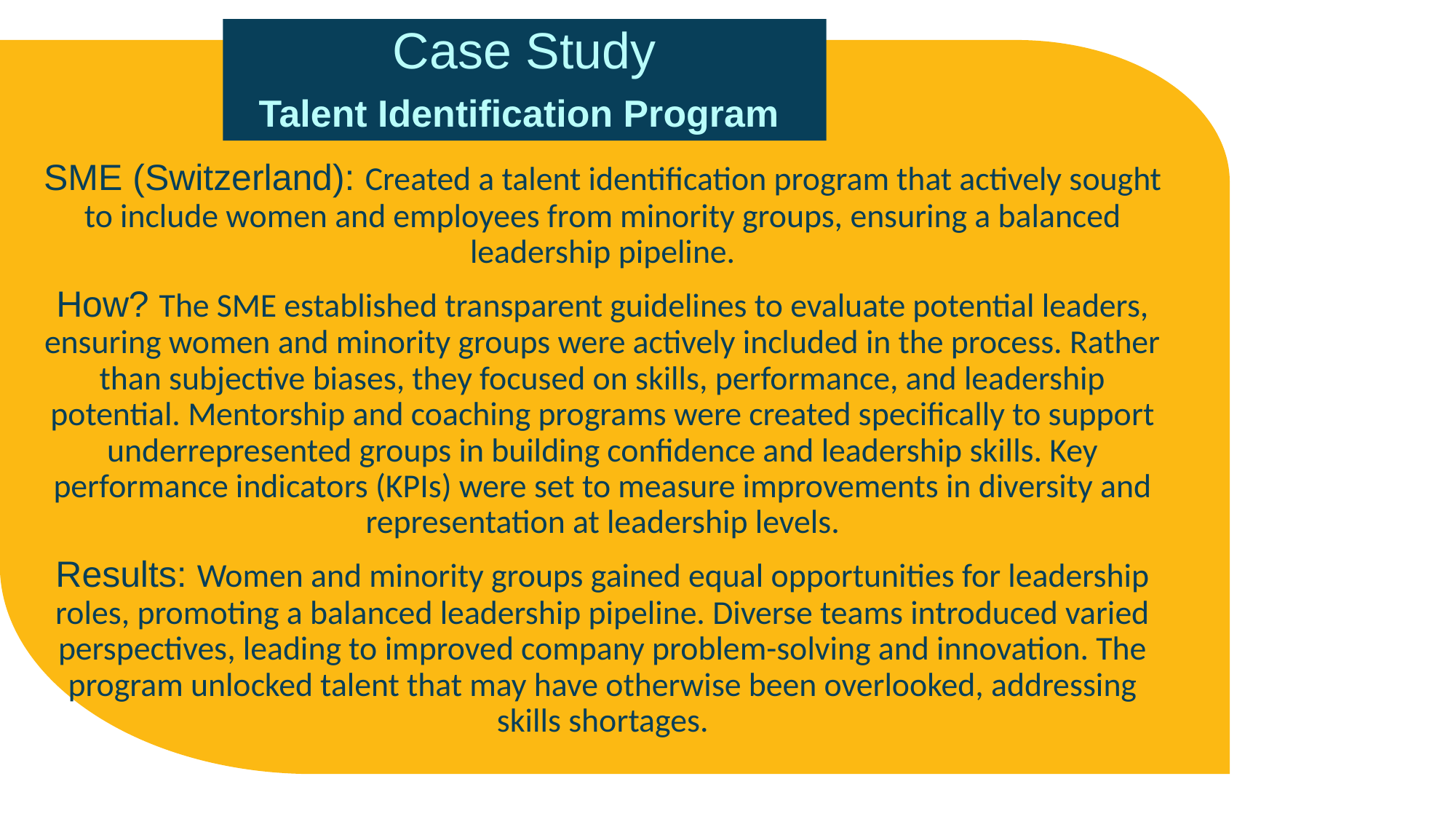

Case Study
Talent Identification Program
SME (Switzerland): Created a talent identification program that actively sought to include women and employees from minority groups, ensuring a balanced leadership pipeline.
How? The SME established transparent guidelines to evaluate potential leaders, ensuring women and minority groups were actively included in the process. Rather than subjective biases, they focused on skills, performance, and leadership potential. Mentorship and coaching programs were created specifically to support underrepresented groups in building confidence and leadership skills. Key performance indicators (KPIs) were set to measure improvements in diversity and representation at leadership levels.
Results: Women and minority groups gained equal opportunities for leadership roles, promoting a balanced leadership pipeline. Diverse teams introduced varied perspectives, leading to improved company problem-solving and innovation. The program unlocked talent that may have otherwise been overlooked, addressing skills shortages.